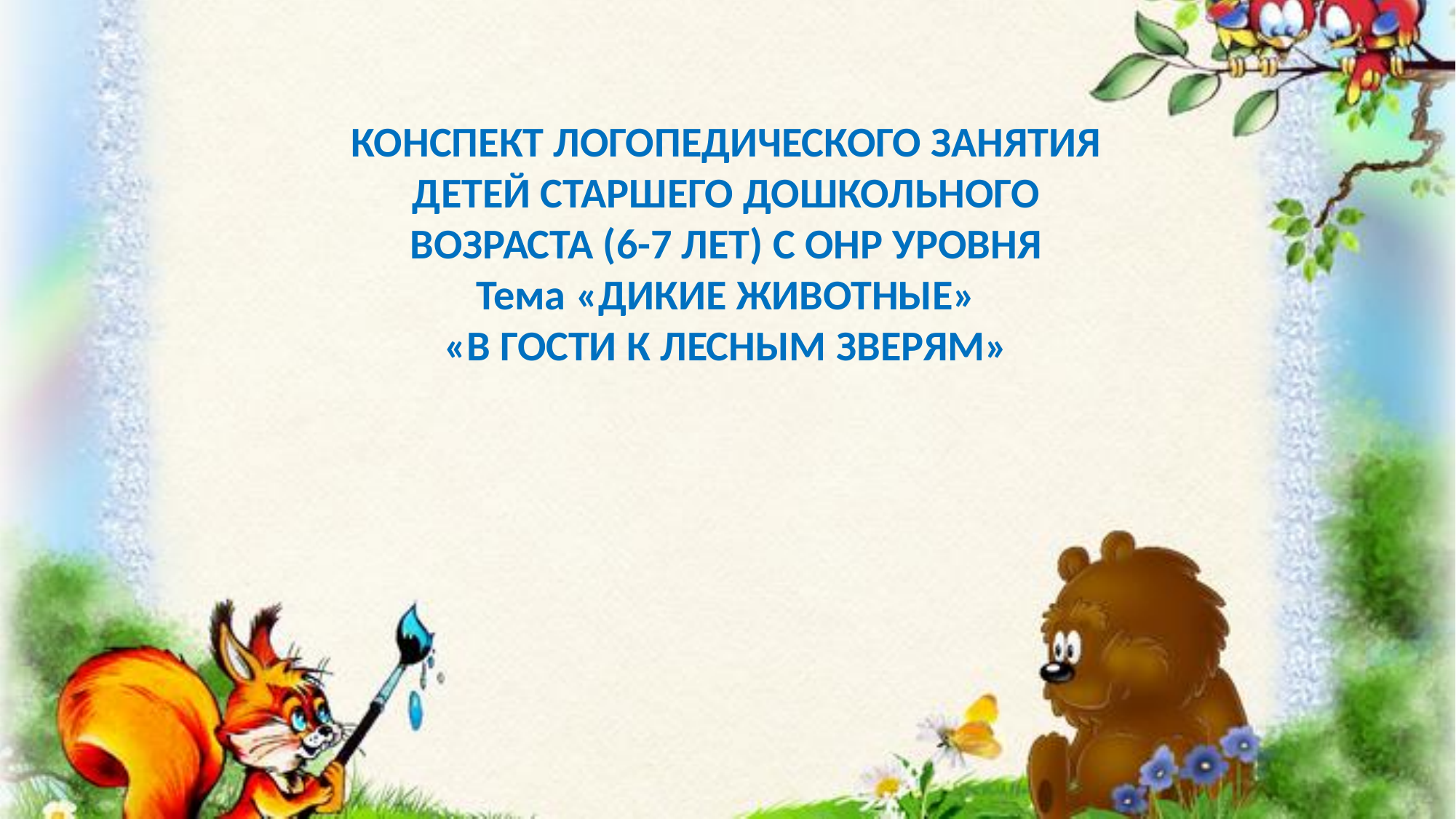

# КОНСПЕКТ ЛОГОПЕДИЧЕСКОГО ЗАНЯТИЯ ДЕТЕЙ СТАРШЕГО ДОШКОЛЬНОГО ВОЗРАСТА (6-7 ЛЕТ) С ОНР УРОВНЯ Тема «ДИКИЕ ЖИВОТНЫЕ» «В ГОСТИ К ЛЕСНЫМ ЗВЕРЯМ»